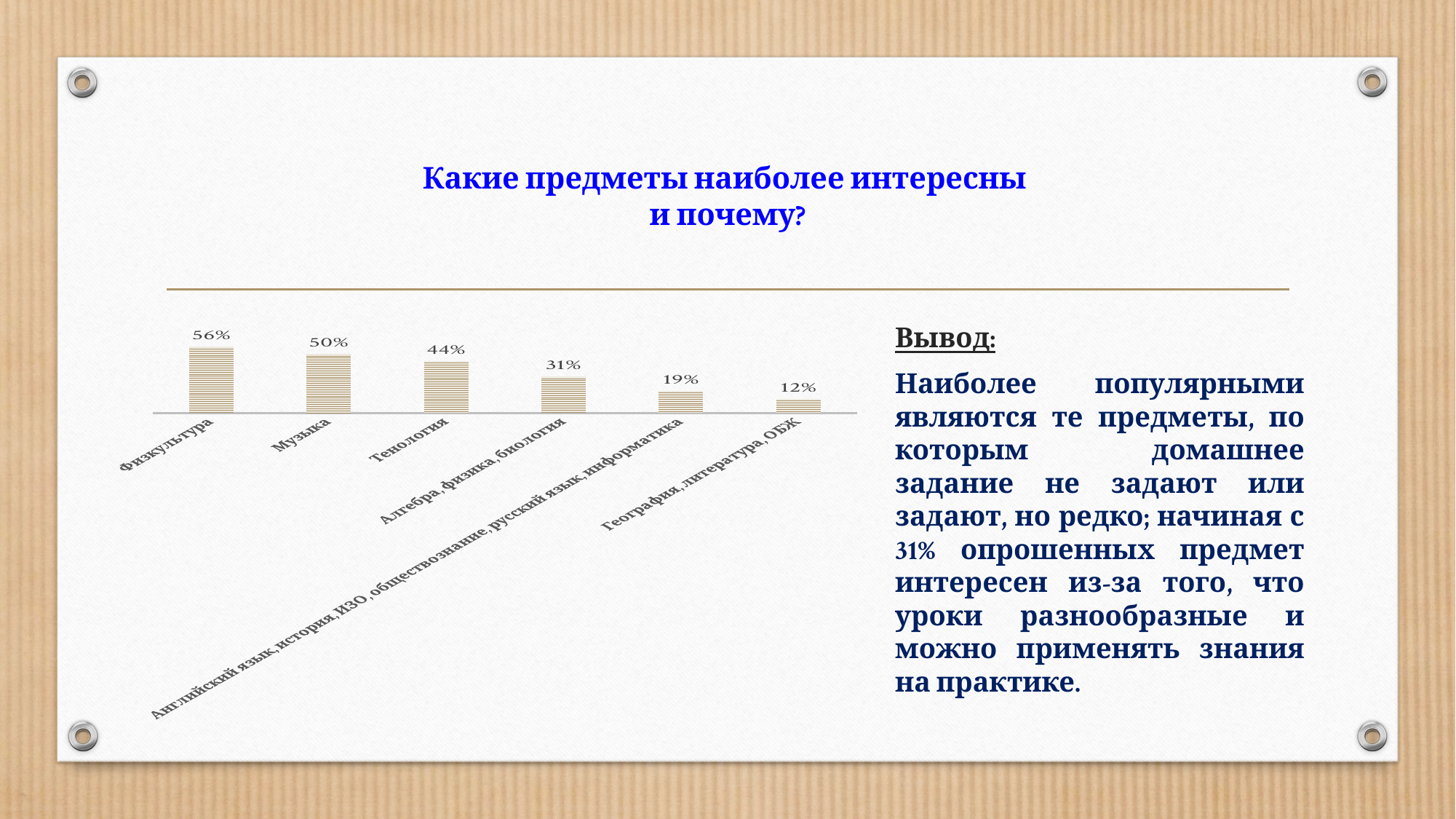

# Какие предметы наиболее интересны и почему?
Вывод:
Наиболее популярными являются те предметы, по которым домашнее задание не задают или задают, но редко; начиная с 31% опрошенных предмет интересен из-за того, что уроки разнообразные и можно применять знания на практике.

### Chart

| Category | Ряд 1 |
|---|---|
| Физкультура | 0.56 |
| Музыка | 0.5 |
| Тенология | 0.44 |
| Алгебра, физика, биология | 0.31000000000000016 |
| Английский язык, история, ИЗО, обществознание, русский язык, информатика | 0.19 |
| География, литература, ОБЖ | 0.12000000000000002 |